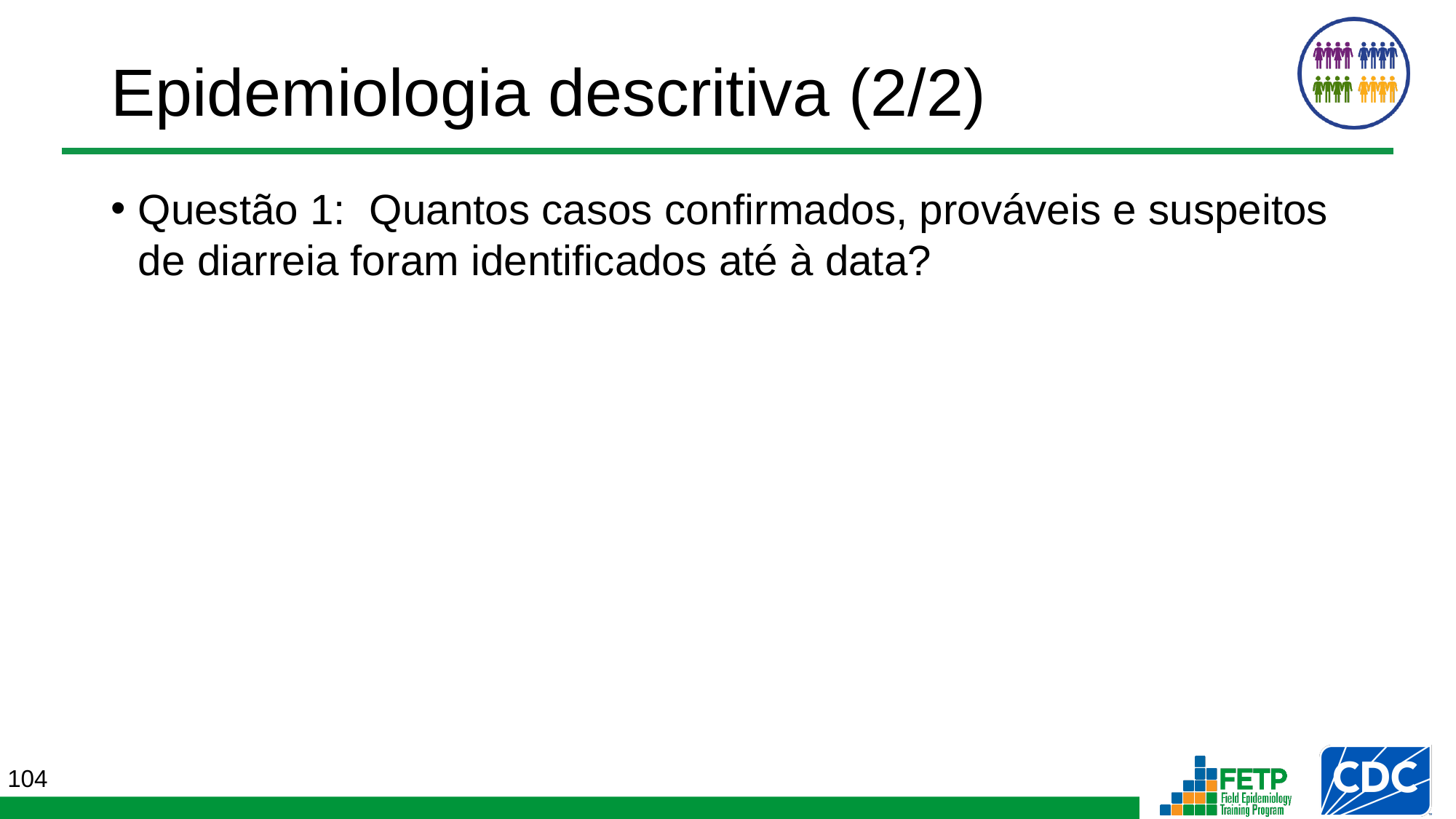

# Epidemiologia descritiva (2/2)
Questão 1:  Quantos casos confirmados, prováveis e suspeitos de diarreia foram identificados até à data?